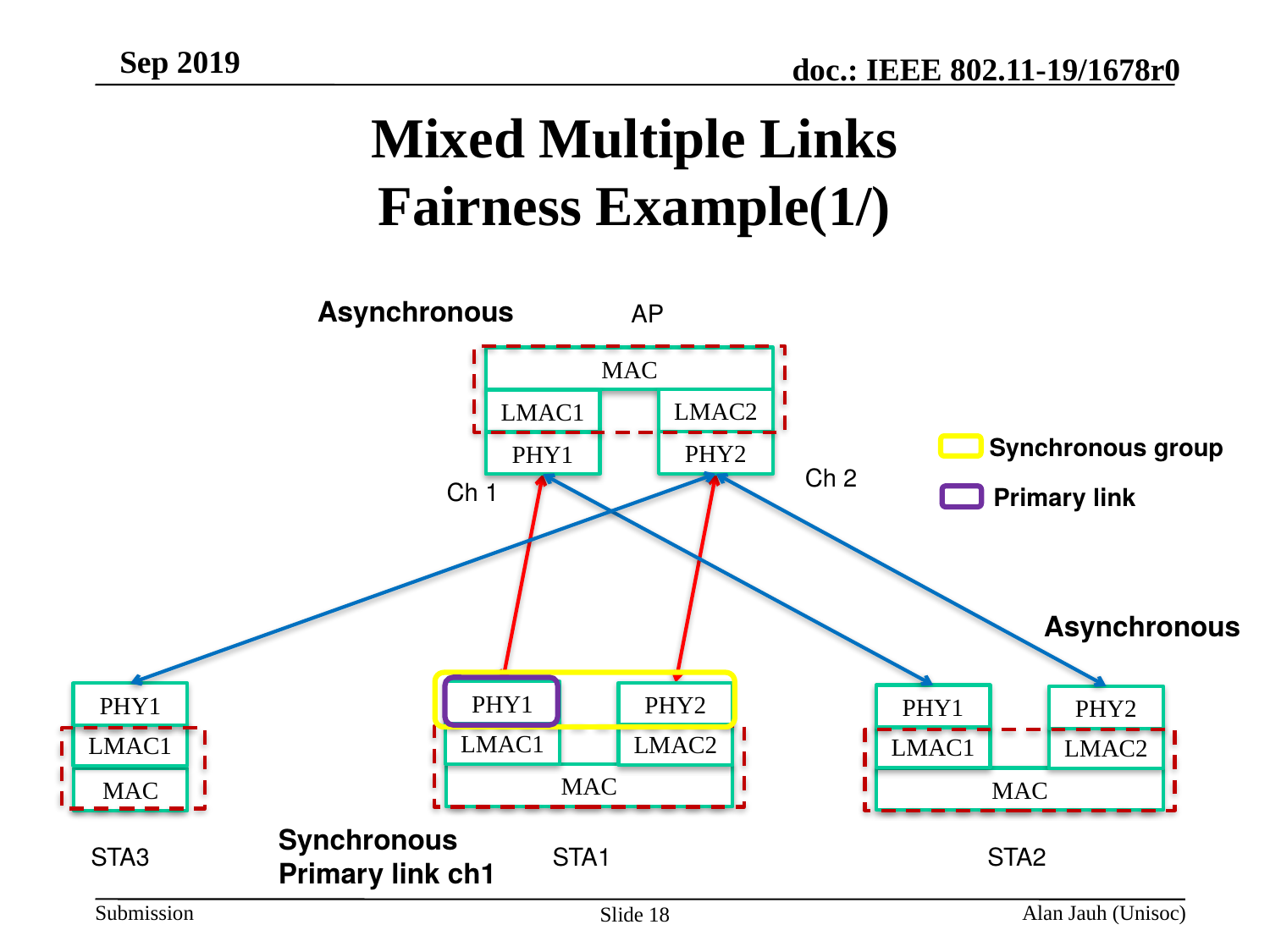

# Mixed Multiple Links Fairness Example(1/)
Asynchronous
AP

MAC
LMAC2
LMAC1
Synchronous group
PHY2
PHY1

Ch 2
Ch 1
Primary link

Asynchronous

PHY1
PHY2
PHY1
PHY1
PHY2
LMAC1
LMAC2
LMAC1
LMAC1

LMAC2

MAC
MAC
MAC
Synchronous
Primary link ch1
STA3
STA1
STA2
Alan Jauh (Unisoc)
Slide 18